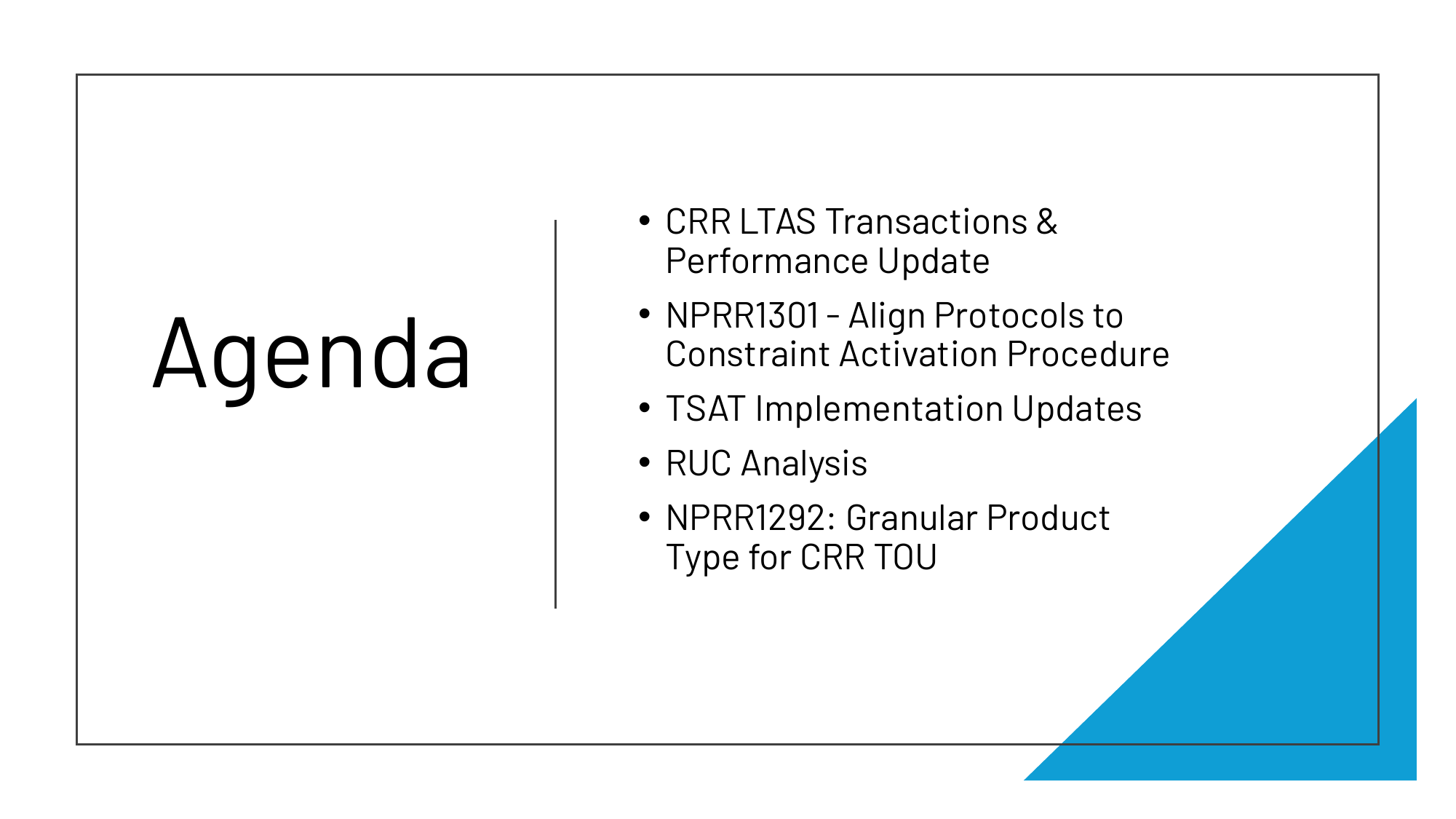

# Agenda
CRR LTAS Transactions & Performance Update
NPRR1301 - Align Protocols to Constraint Activation Procedure
TSAT Implementation Updates
RUC Analysis
NPRR1292: Granular Product Type for CRR TOU